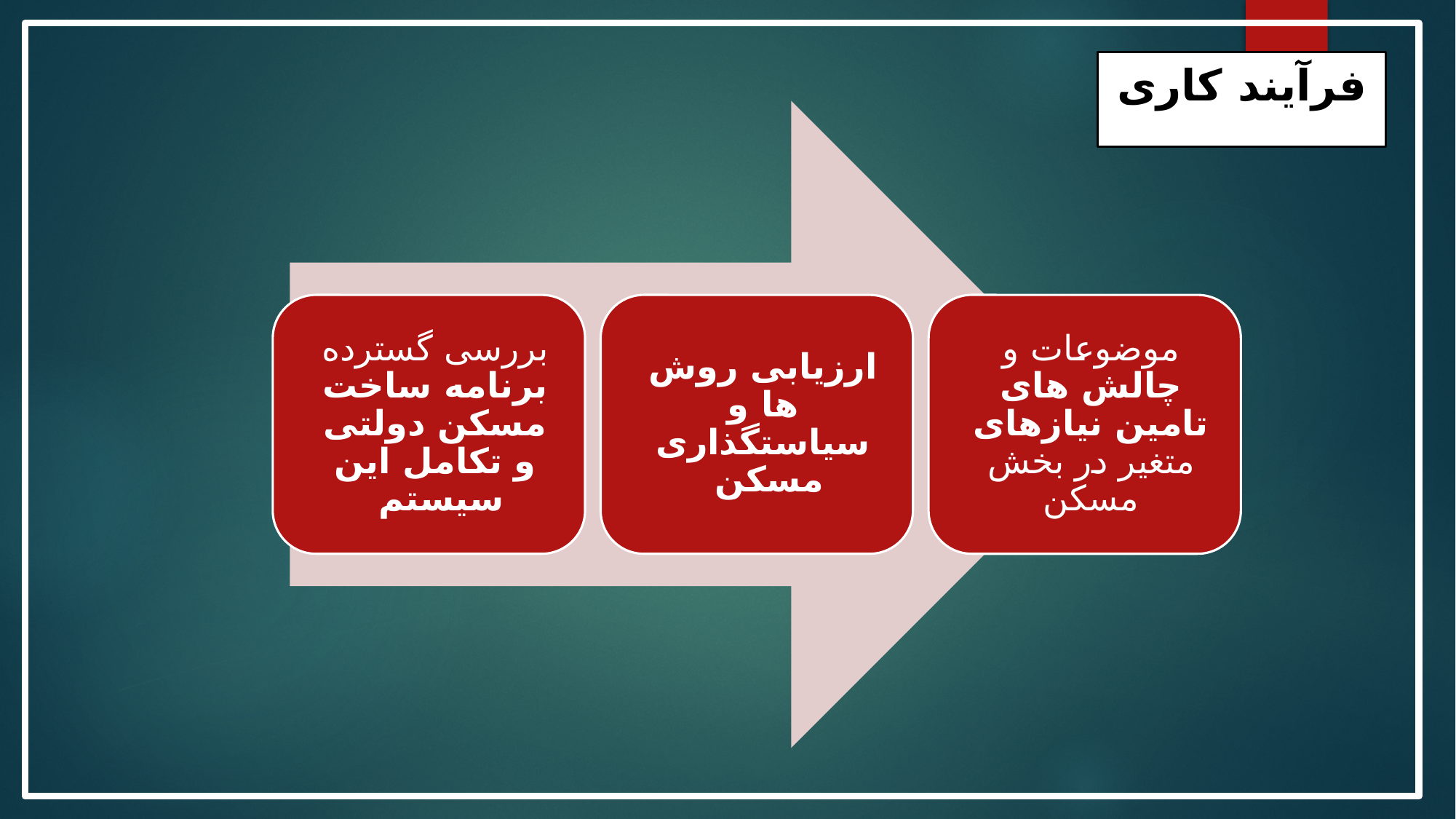

# فرآیند کاری
بررسی گسترده برنامه ساخت مسکن دولتی و تکامل این سیستم
ارزیابی روش ها و سیاستگذاری مسکن
موضوعات و چالش های تامین نیازهای متغیر در بخش مسکن